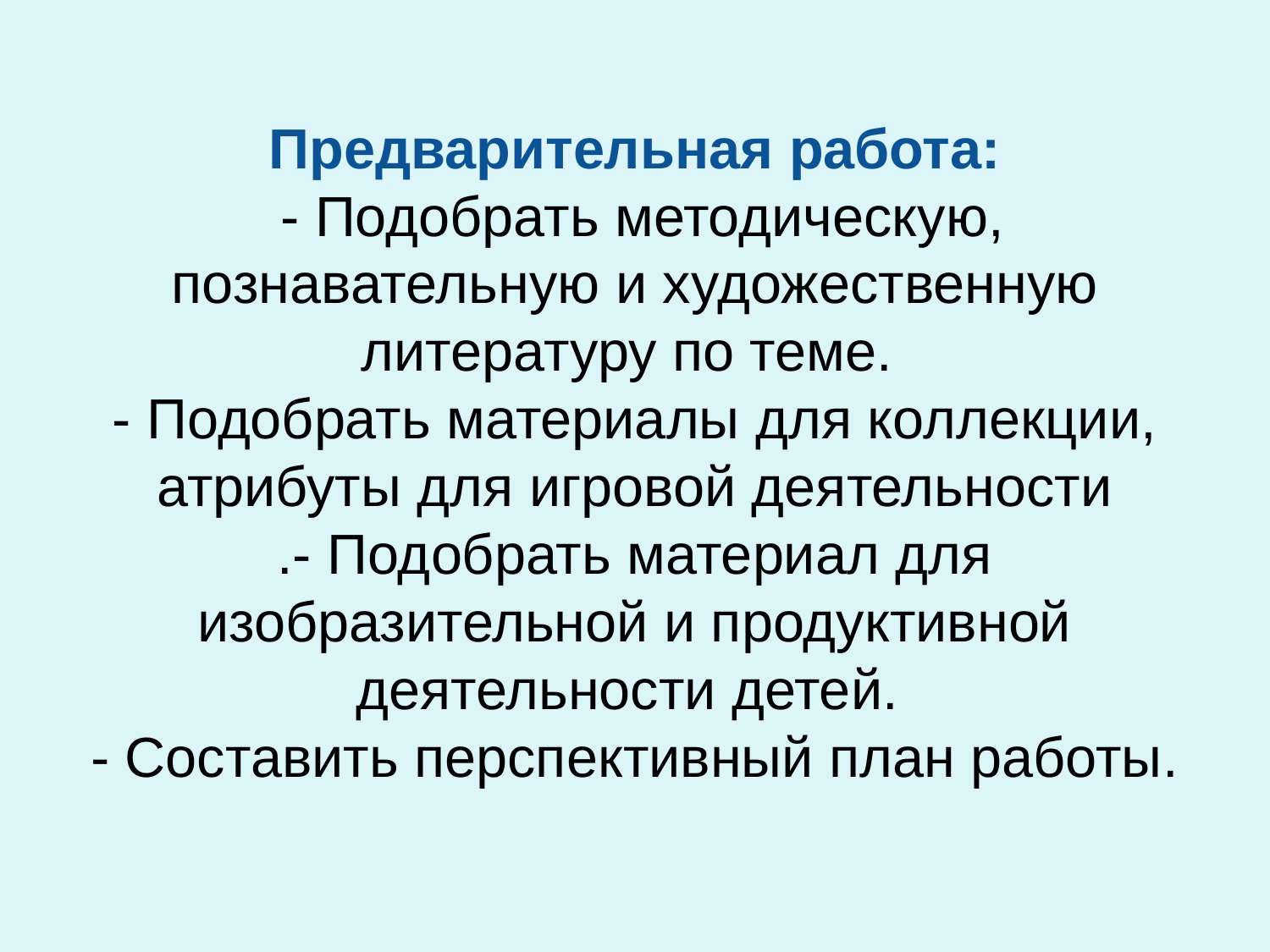

# Предварительная работа: - Подобрать методическую, познавательную и художественную литературу по теме. - Подобрать материалы для коллекции, атрибуты для игровой деятельности .- Подобрать материал для изобразительной и продуктивной деятельности детей. - Составить перспективный план работы.